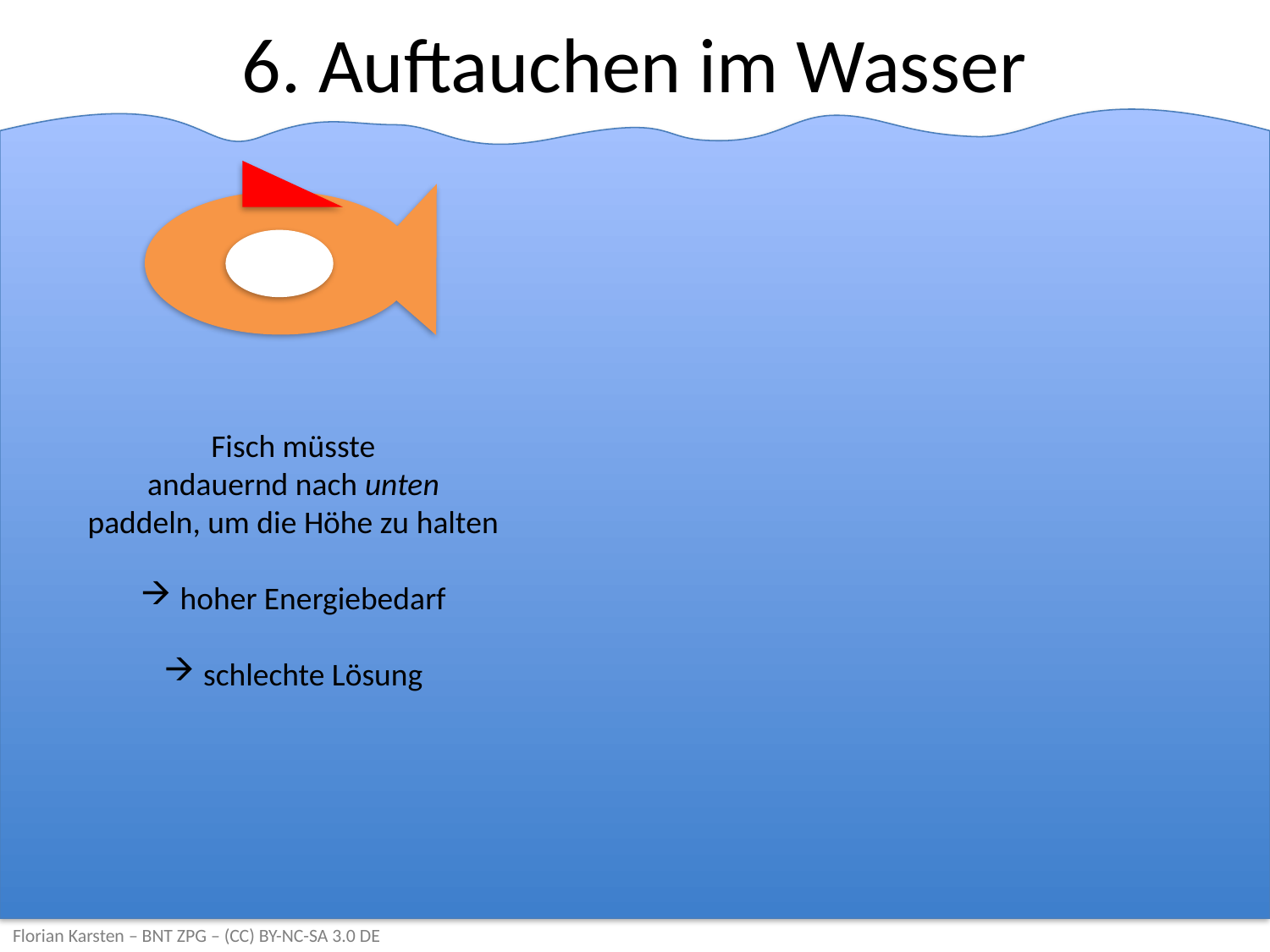

# 6. Auftauchen im Wasser

Fisch müsste
andauernd nach unten
paddeln, um die Höhe zu halten

hoher Energiebedarf

schlechte Lösung
Florian Karsten – BNT ZPG – (CC) BY-NC-SA 3.0 DE